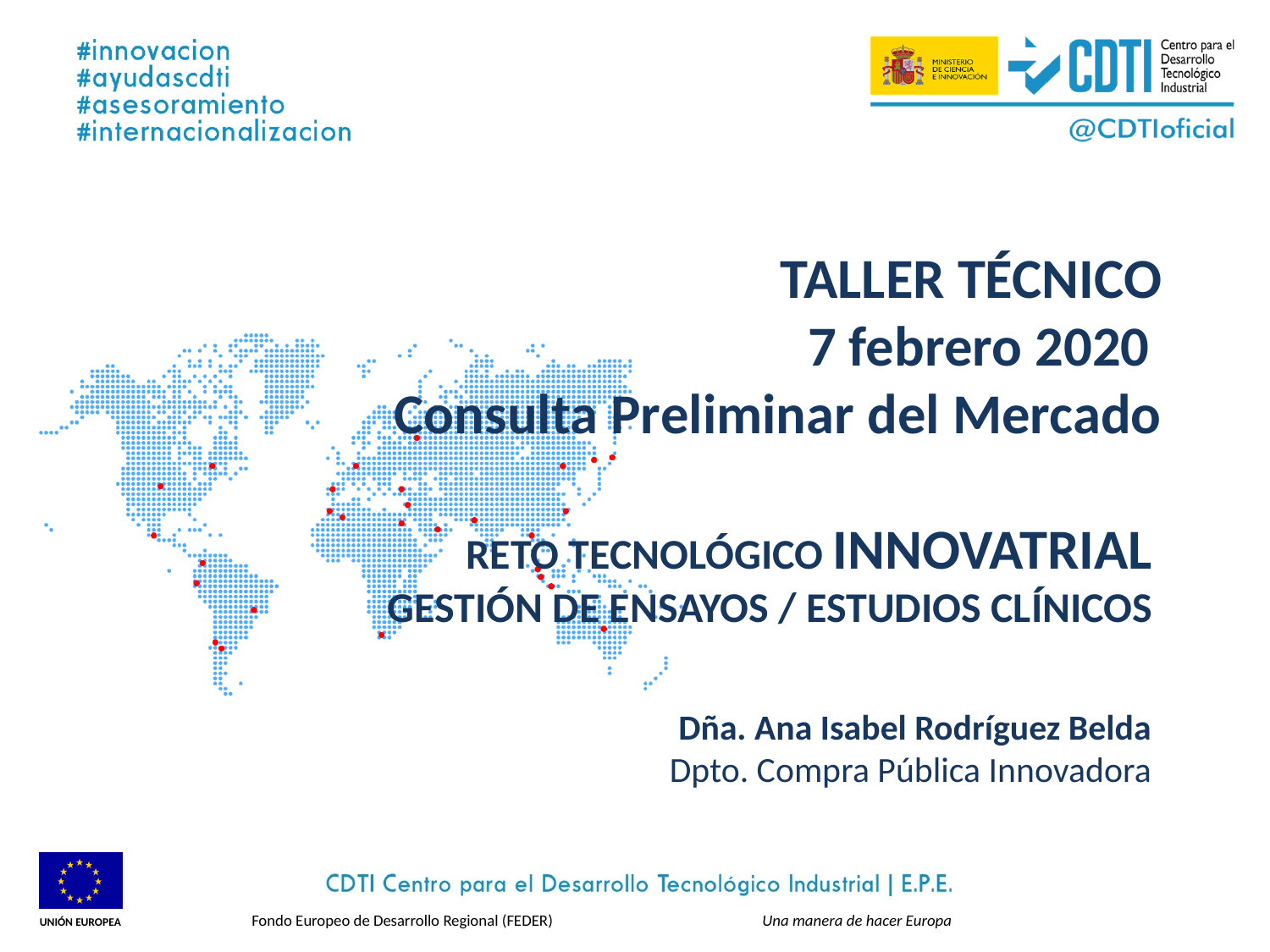

# TALLER TÉCNICO 7 febrero 2020 Consulta Preliminar del Mercado RETO TECNOLÓGICO INNOVATRIAL GESTIÓN DE ENSAYOS / ESTUDIOS CLÍNICOS

Dña. Ana Isabel Rodríguez Belda
Dpto. Compra Pública Innovadora